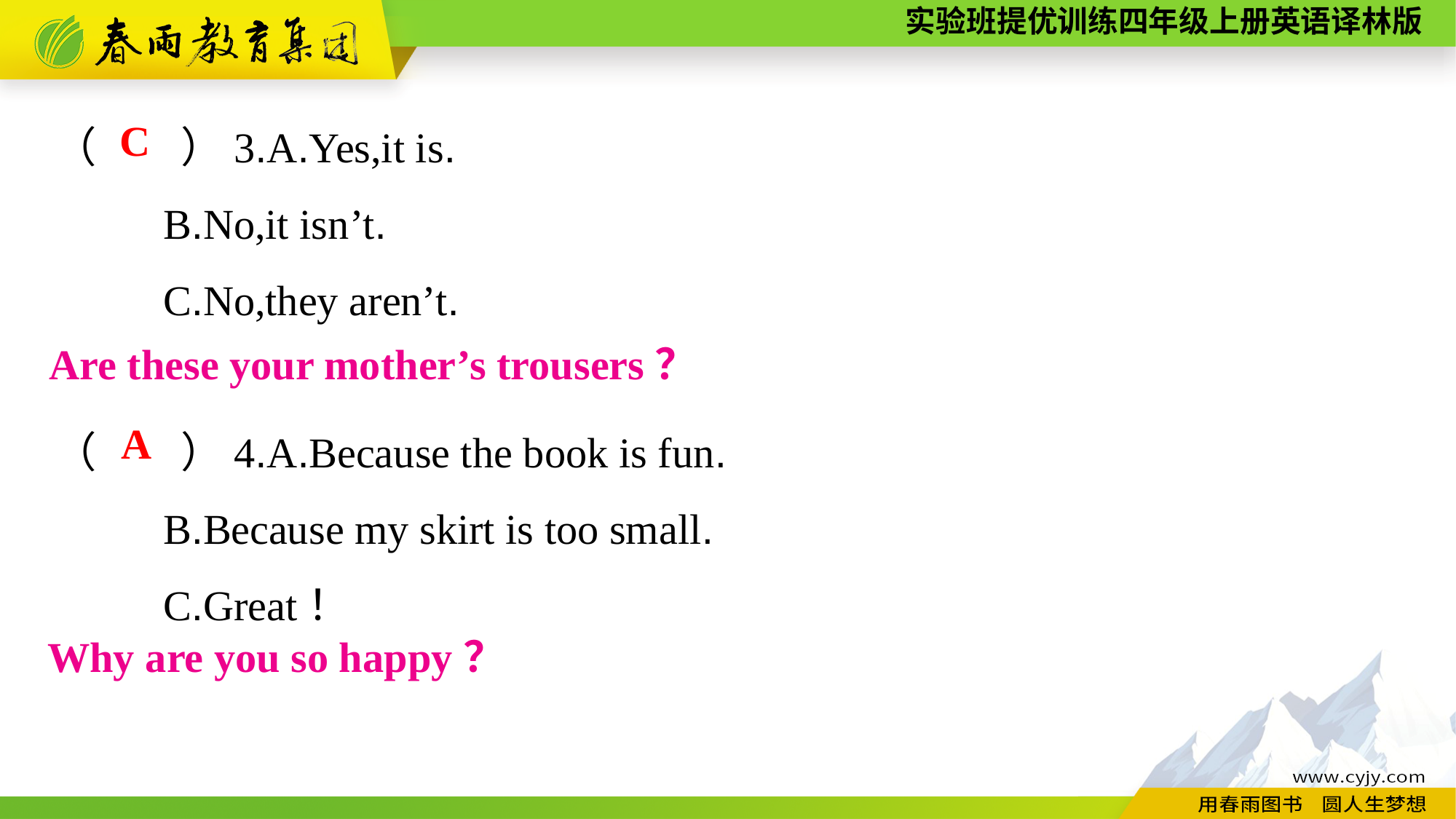

（　　）3.A.Yes,it is.
	B.No,it isn’t.
	C.No,they aren’t.

（　　）4.A.Because the book is fun.
	B.Because my skirt is too small.
	C.Great！
C
Are these your mother’s trousers？
A
Why are you so happy？